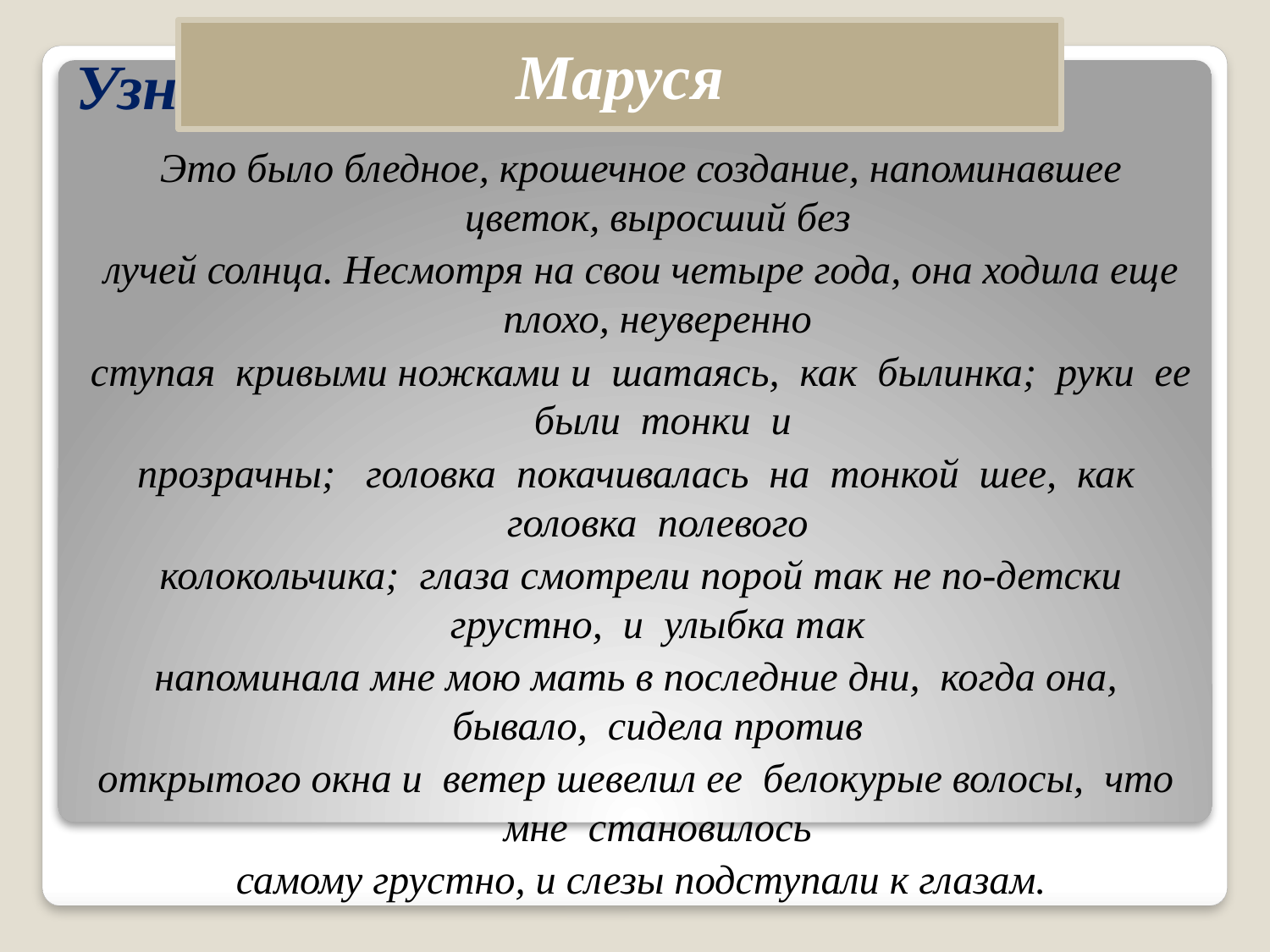

Маруся
# Узнай героя
Это было бледное, крошечное создание, напоминавшее цветок, выросший без
лучей солнца. Несмотря на свои четыре года, она ходила еще плохо, неуверенно
ступая  кривыми ножками и  шатаясь,  как  былинка;  руки  ее  были  тонки  и
прозрачны;   головка  покачивалась  на  тонкой  шее,  как  головка  полевого
колокольчика;  глаза смотрели порой так не по-детски грустно,  и  улыбка так
напоминала мне мою мать в последние дни,  когда она,  бывало,  сидела против
открытого окна и  ветер шевелил ее  белокурые волосы,  что  мне  становилось
самому грустно, и слезы подступали к глазам.